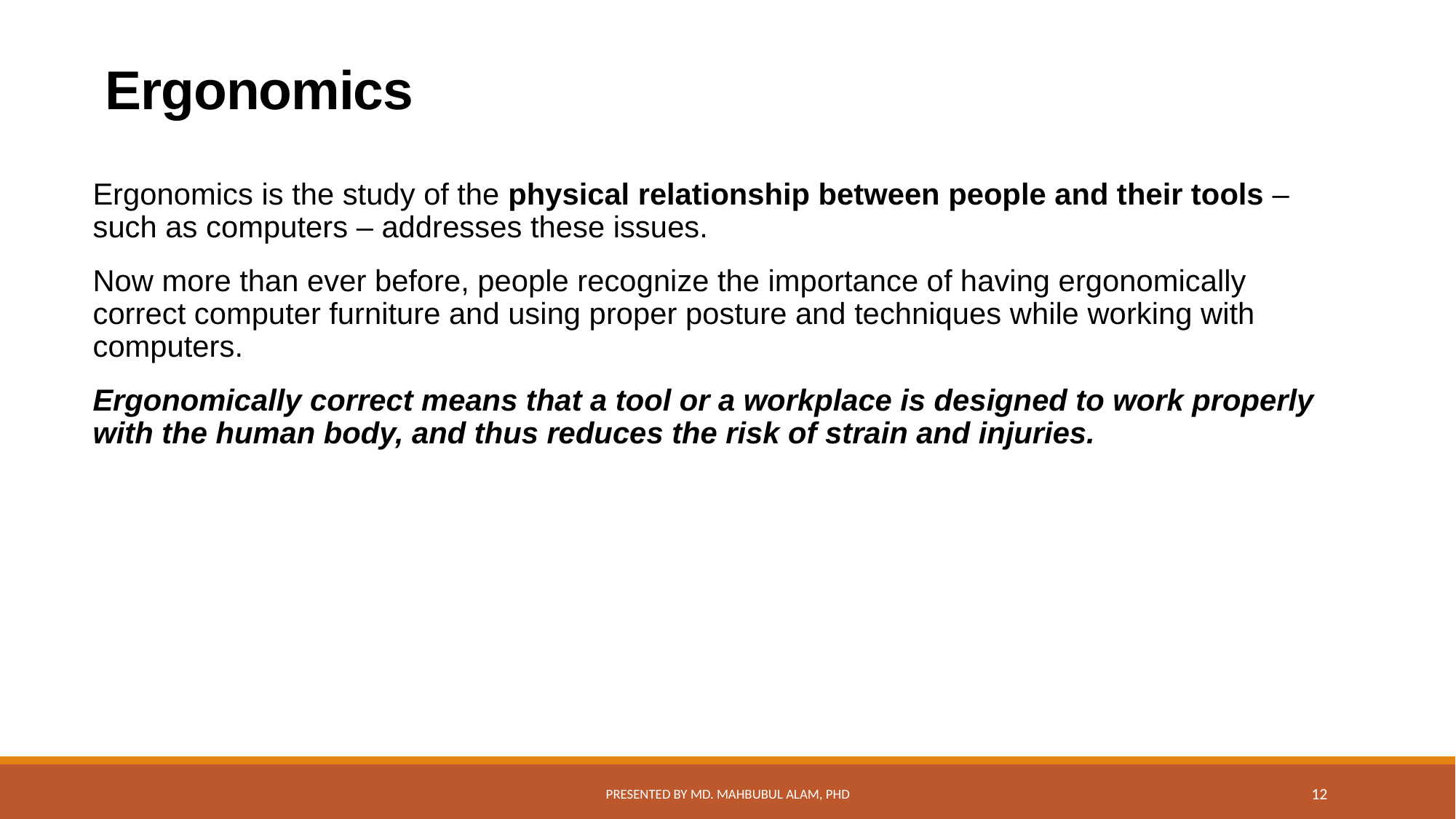

# Ergonomics
Ergonomics is the study of the physical relationship between people and their tools – such as computers – addresses these issues.
Now more than ever before, people recognize the importance of having ergonomically correct computer furniture and using proper posture and techniques while working with computers.
Ergonomically correct means that a tool or a workplace is designed to work properly with the human body, and thus reduces the risk of strain and injuries.
Presented by Md. Mahbubul Alam, PhD
12